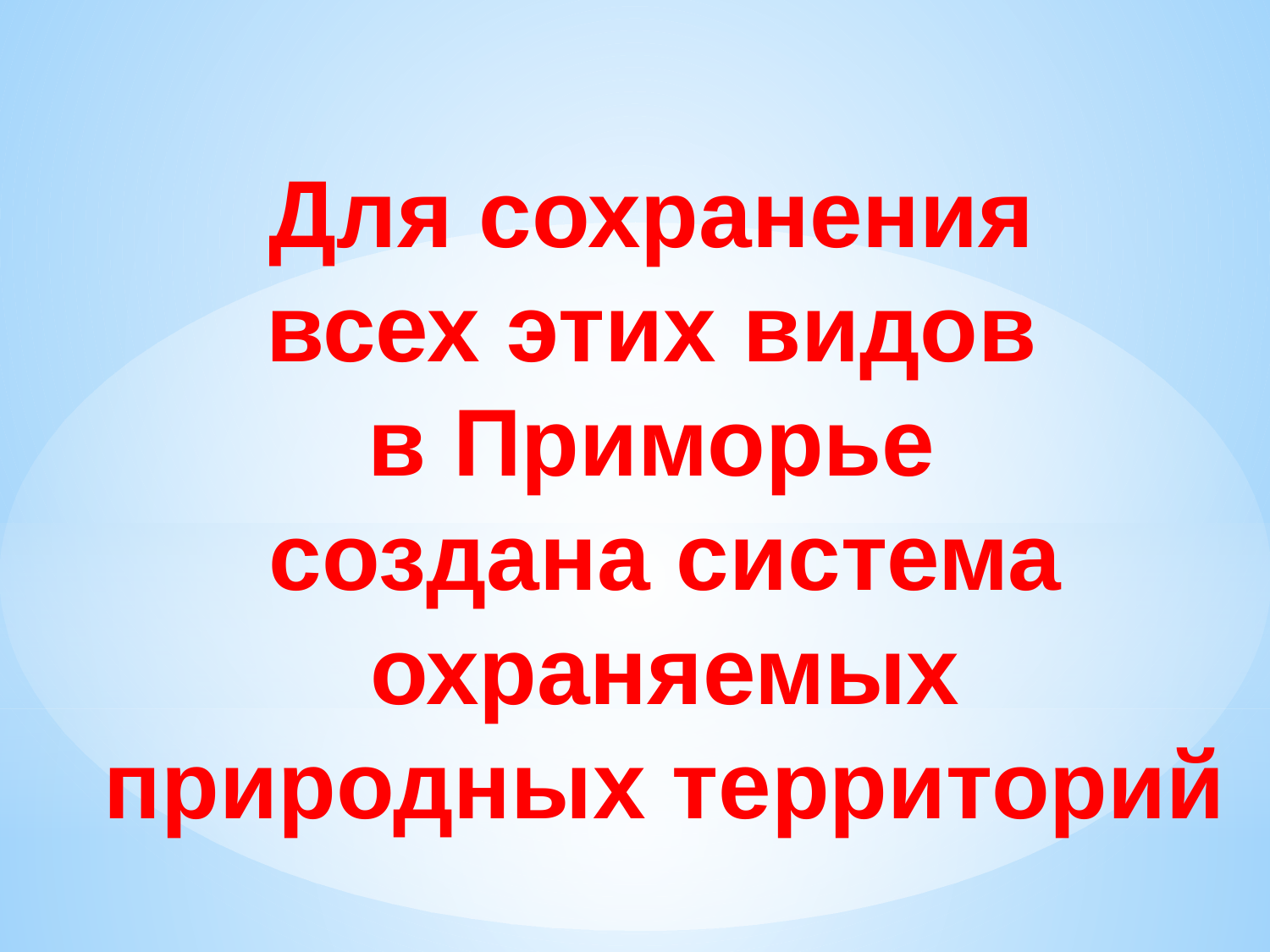

# Для сохранения всех этих видов в Приморье создана система охраняемых природных территорий